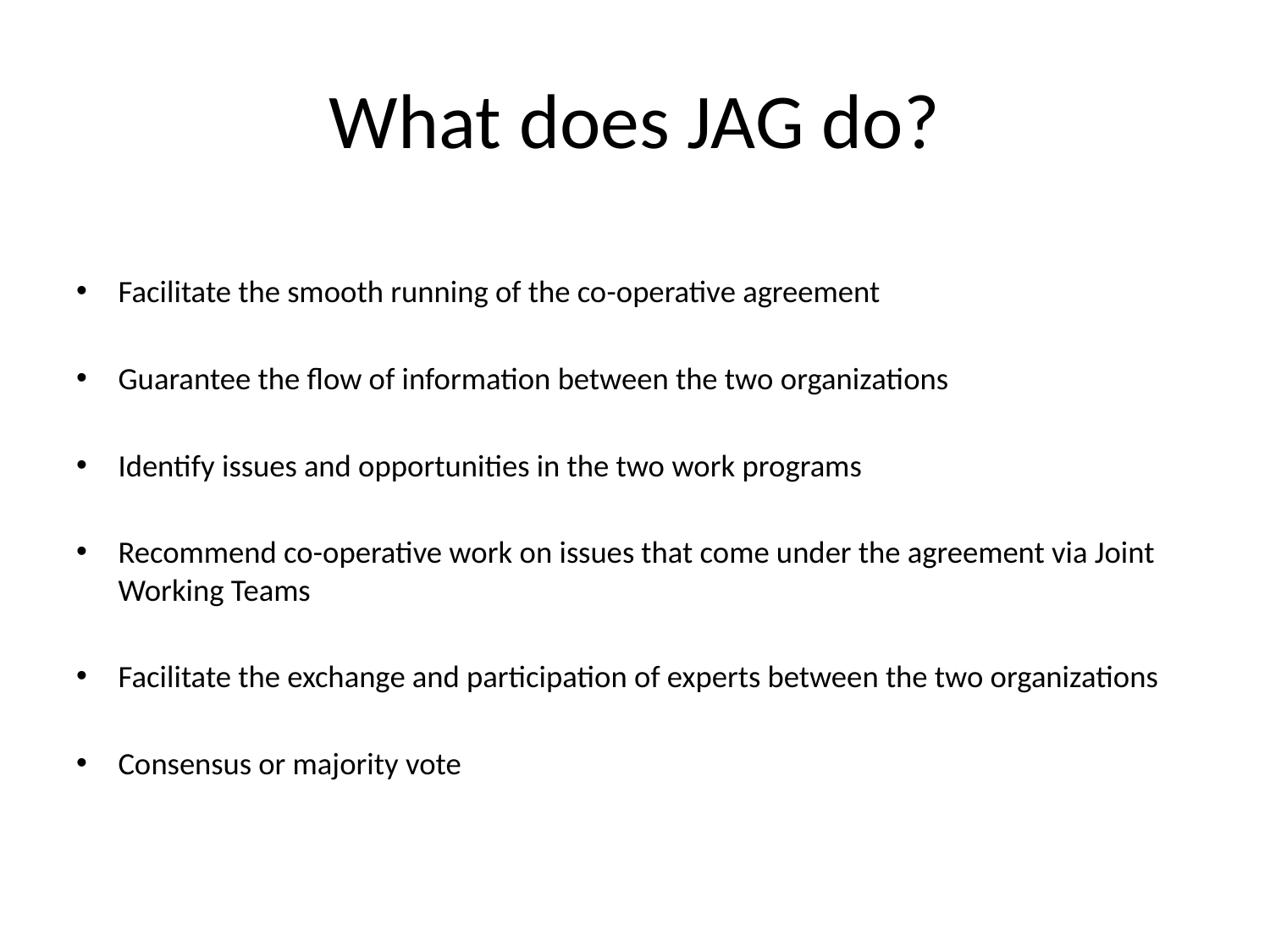

# What does JAG do?

Facilitate the smooth running of the co-operative agreement

Guarantee the flow of information between the two organizations

Identify issues and opportunities in the two work programs

Recommend co-operative work on issues that come under the agreement via Joint Working Teams

Facilitate the exchange and participation of experts between the two organizations

Consensus or majority vote